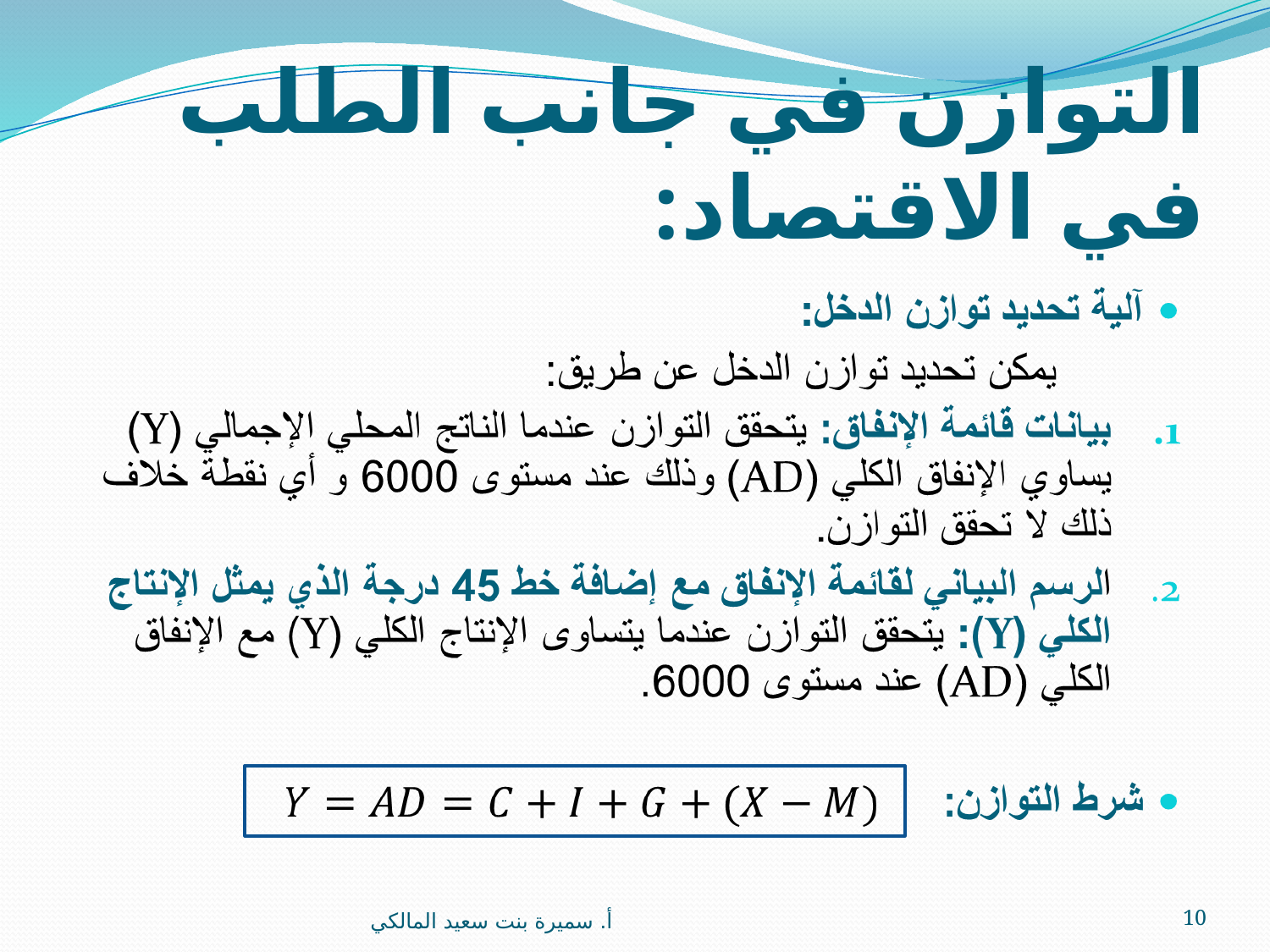

# التوازن في جانب الطلب في الاقتصاد:

أ. سميرة بنت سعيد المالكي
10